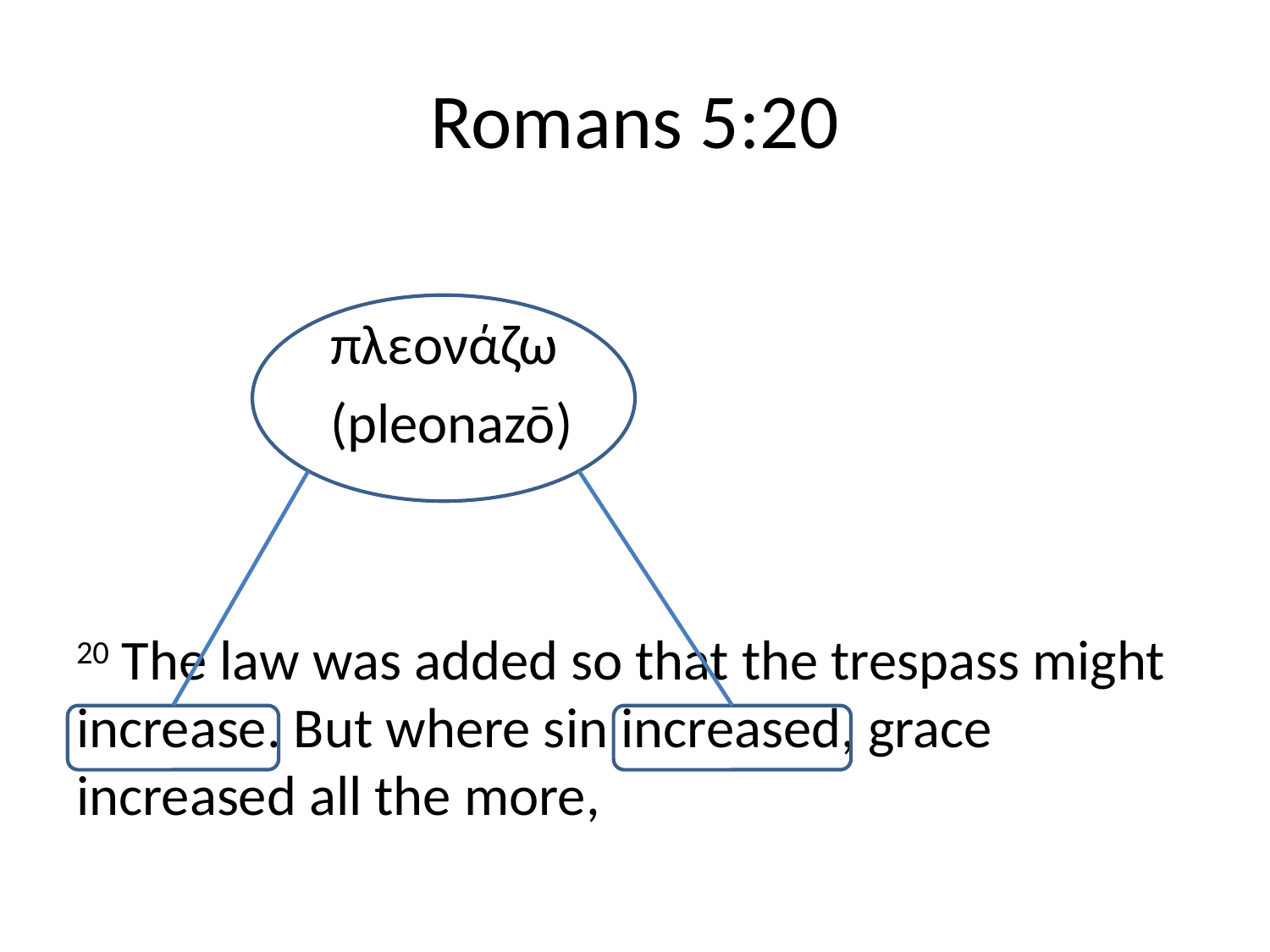

# Romans 5:20

		πλεονάζω
		(pleonazō)

20 The law was added so that the trespass might increase. But where sin increased, grace increased all the more,